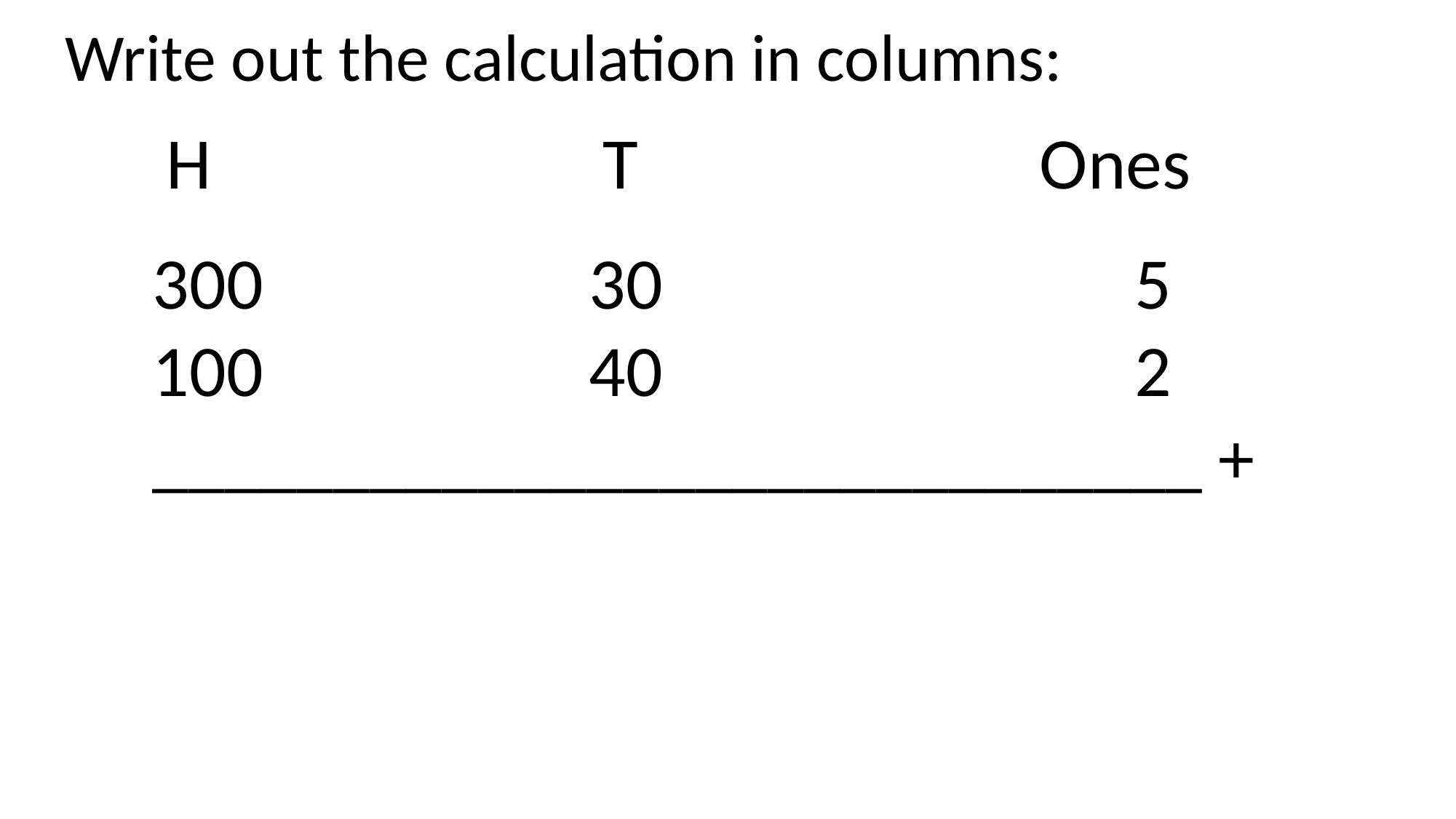

Write out the calculation in columns:
H				T				Ones
300			30					5
100			40					2
_____________________________ +